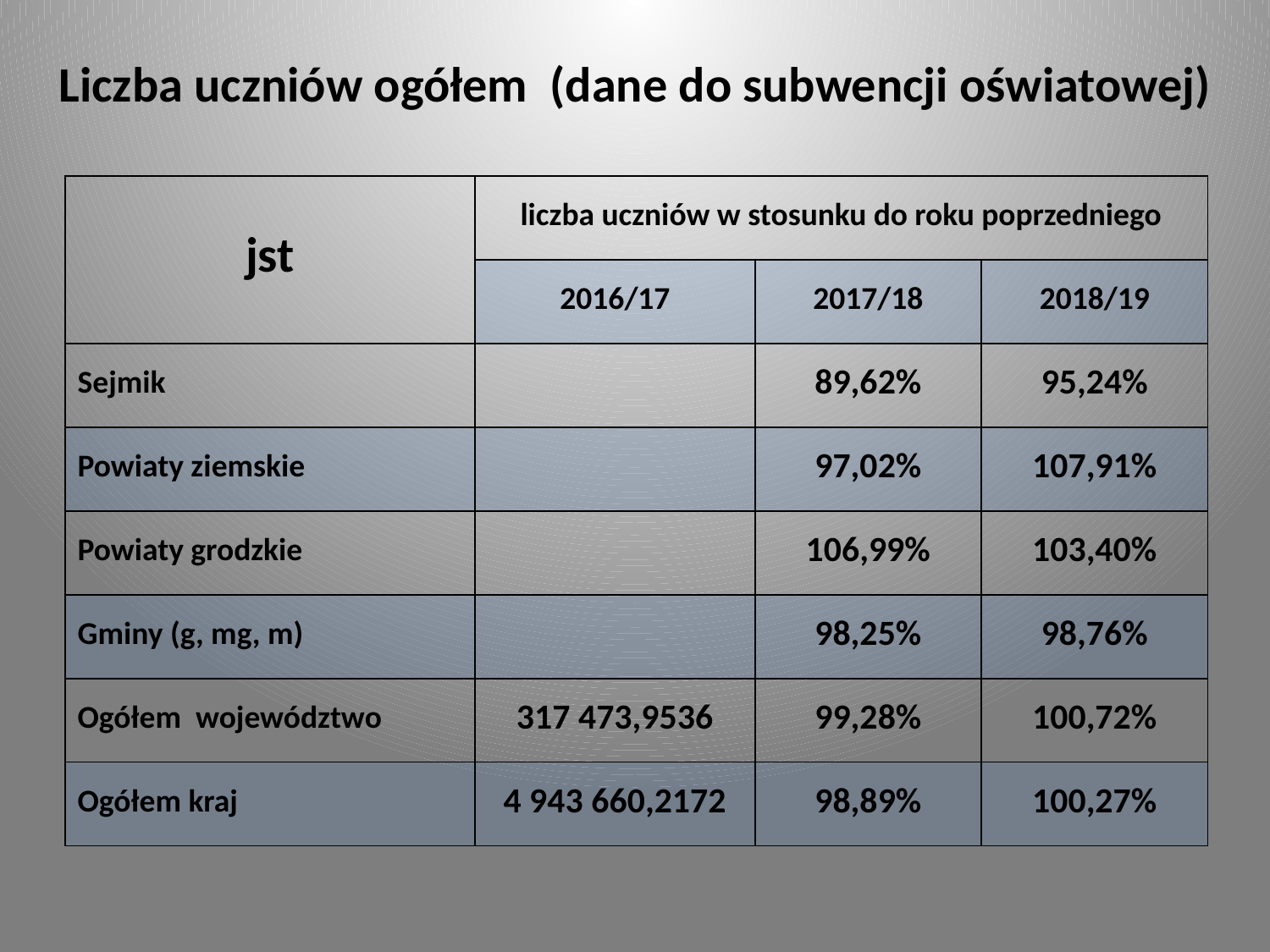

# Liczba uczniów ogółem  (dane do subwencji oświatowej)
| jst | liczba uczniów w stosunku do roku poprzedniego |  |  |
| --- | --- | --- | --- |
|  | 2016/17 | 2017/18 | 2018/19 |
| Sejmik |  | 89,62% | 95,24% |
| Powiaty ziemskie |  | 97,02% | 107,91% |
| Powiaty grodzkie |  | 106,99% | 103,40% |
| Gminy (g, mg, m) |  | 98,25% | 98,76% |
| Ogółem województwo | 317 473,9536 | 99,28% | 100,72% |
| Ogółem kraj | 4 943 660,2172 | 98,89% | 100,27% |